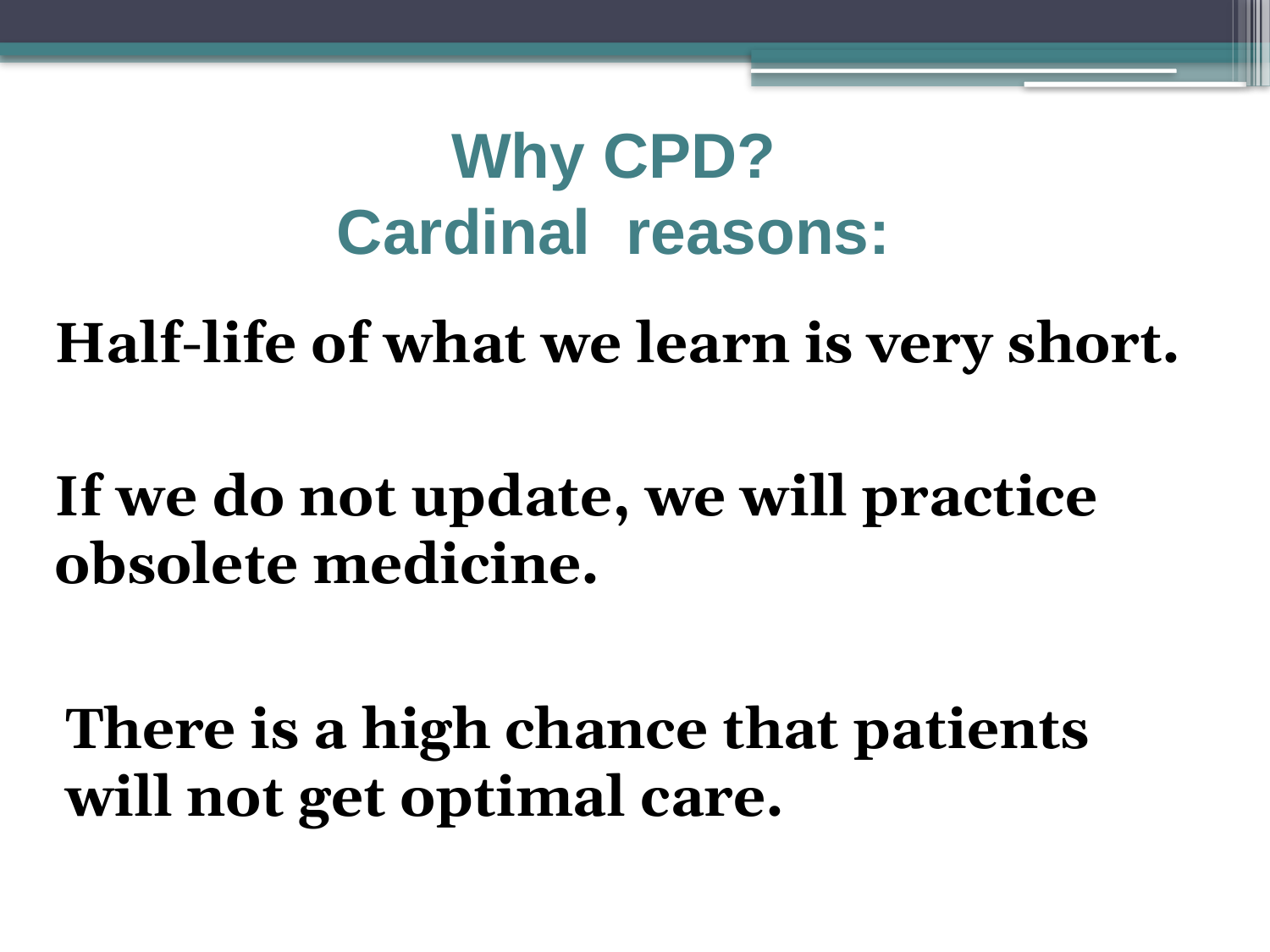

Why CPD?
Cardinal  reasons:
Half-life of what we learn is very short.
If we do not update, we will practice obsolete medicine.
There is a high chance that patients will not get optimal care.